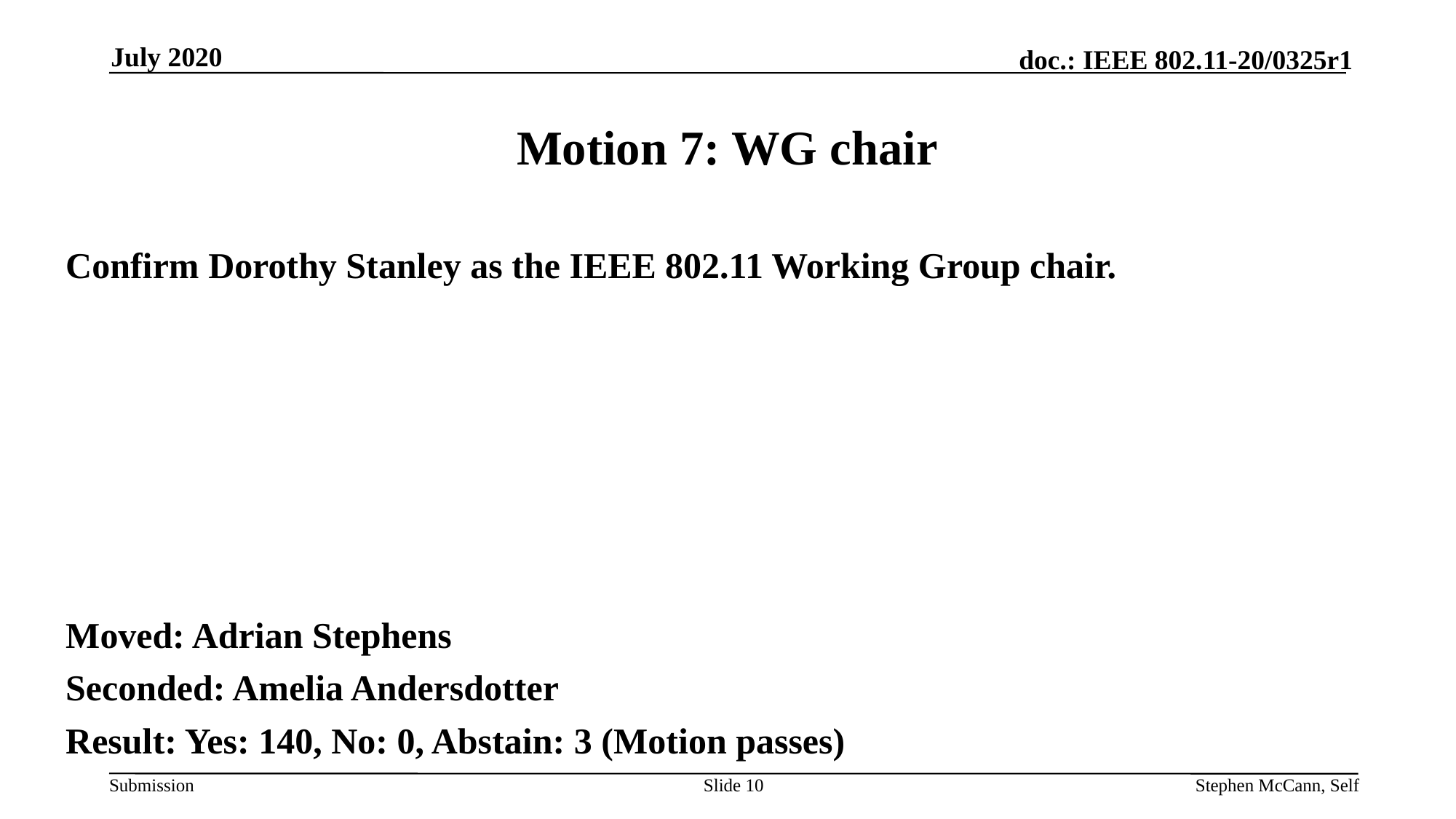

July 2020
# Motion 7: WG chair
Confirm Dorothy Stanley as the IEEE 802.11 Working Group chair.

Moved: Adrian Stephens
Seconded: Amelia Andersdotter
Result: Yes: 140, No: 0, Abstain: 3 (Motion passes)

Slide 10
Stephen McCann, Self